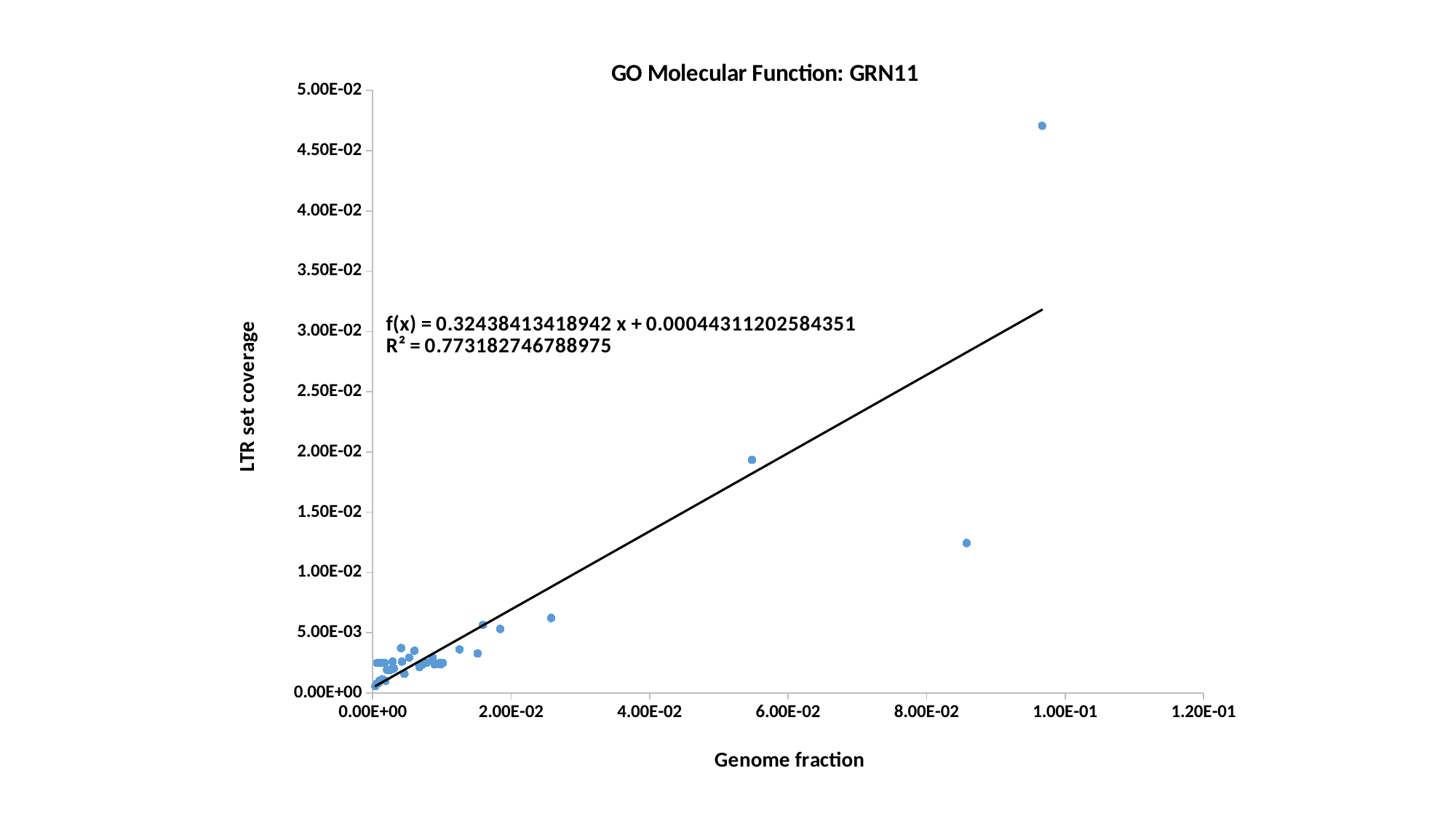

### Chart: GO Molecular Function: GRN11

| Category | LTR fraction |
|---|---|